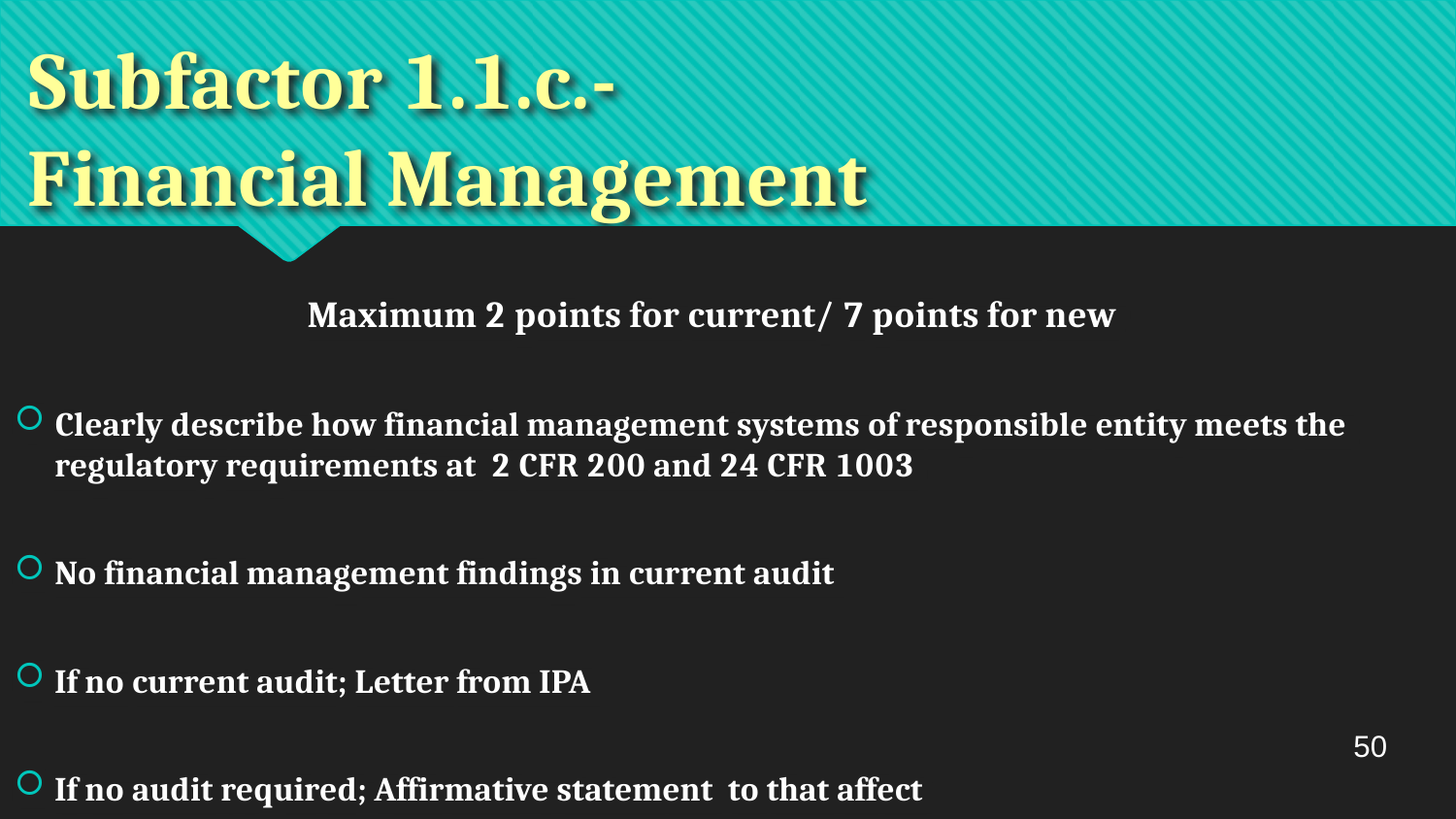

# Subfactor 1.1.c.- Financial Management
Maximum 2 points for current/ 7 points for new

Clearly describe how financial management systems of responsible entity meets the regulatory requirements at  2 CFR 200 and 24 CFR 1003

No financial management findings in current audit

If no current audit; Letter from IPA

If no audit required; Affirmative statement  to that affect

50